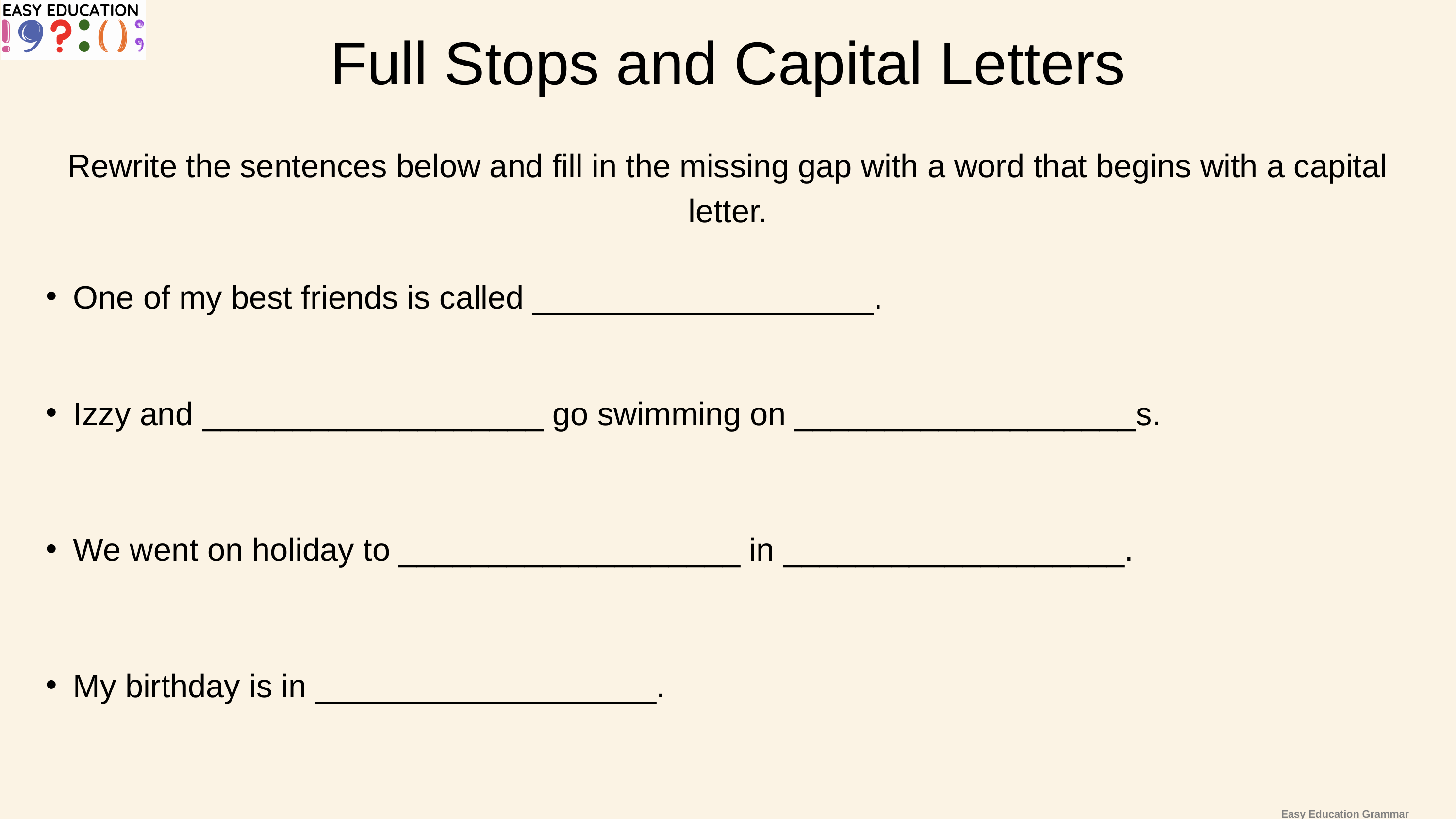

Full Stops and Capital Letters
Rewrite the sentences below and fill in the missing gap with a word that begins with a capital letter.
One of my best friends is called ___________________.
Izzy and ___________________ go swimming on ___________________s.
We went on holiday to ___________________ in ___________________.
My birthday is in ___________________.